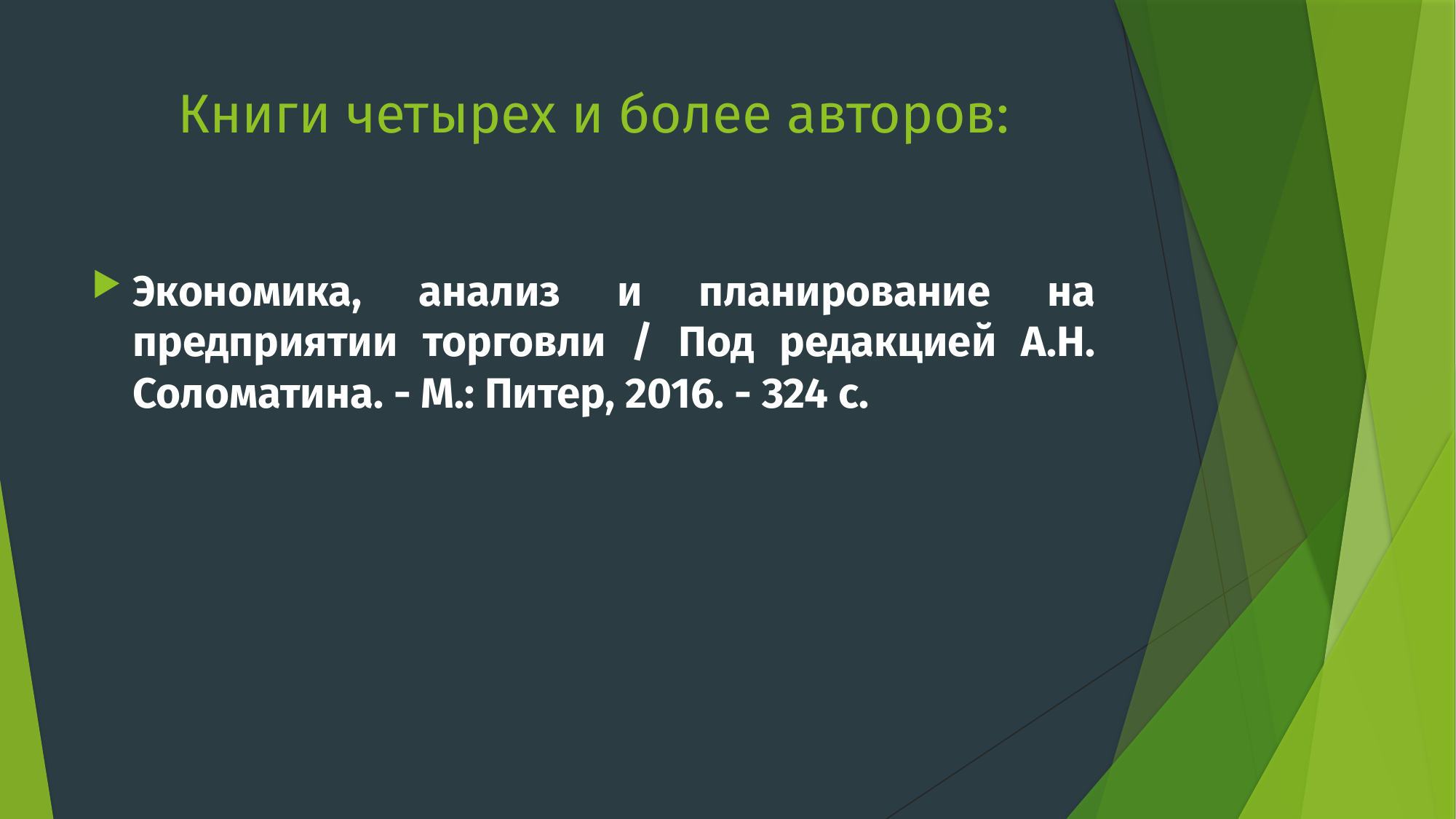

# Книги четырех и более авторов:
Экономика, анализ и планирование на предприятии торговли / Под редакцией А.Н. Соломатина. - М.: Питер, 2016. - 324 c.